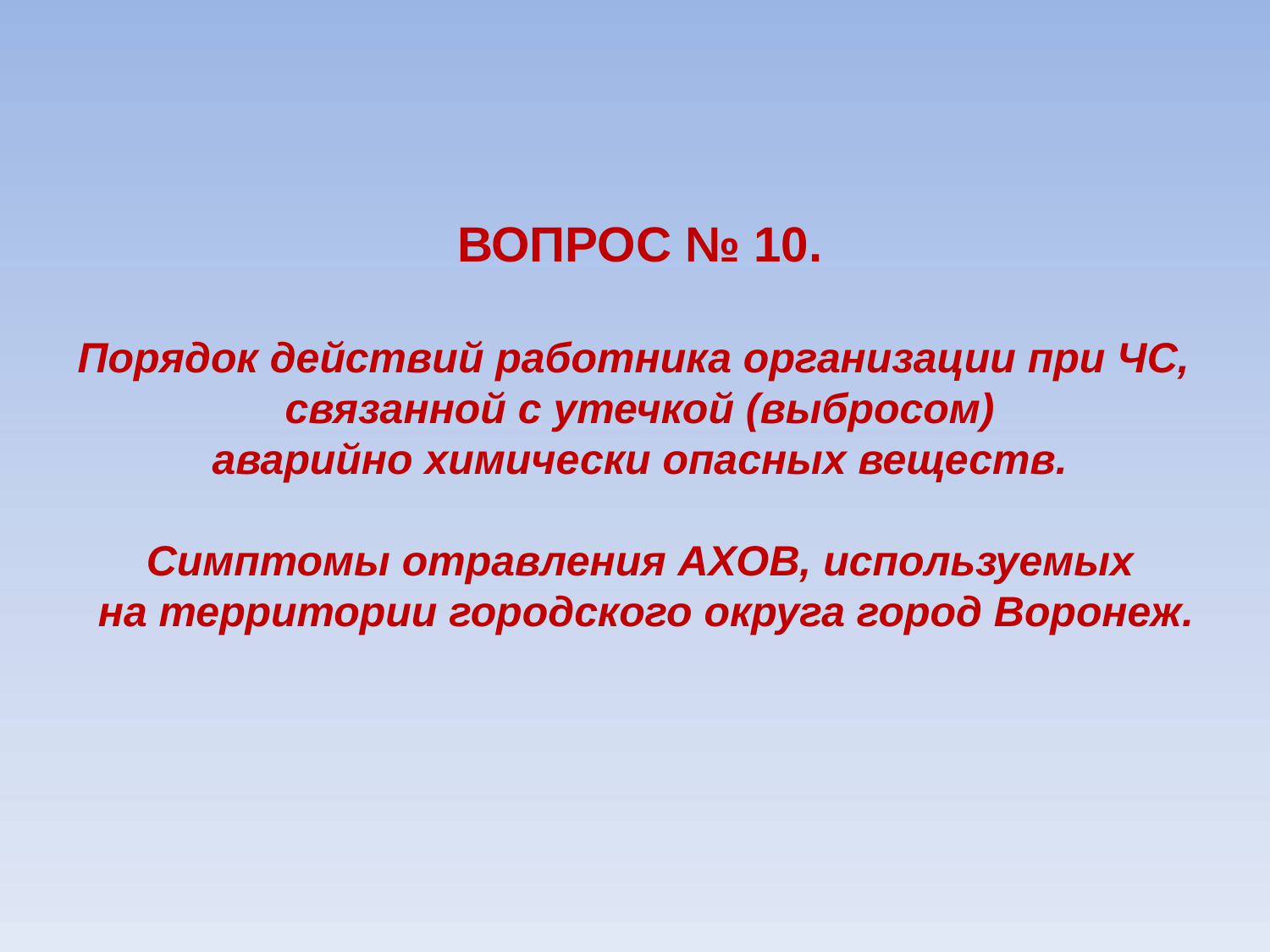

ВОПРОС № 10.

Порядок действий работника организации при ЧС,
связанной с утечкой (выбросом)
 аварийно химически опасных веществ.

Симптомы отравления АХОВ, используемых
 на территории городского округа город Воронеж.